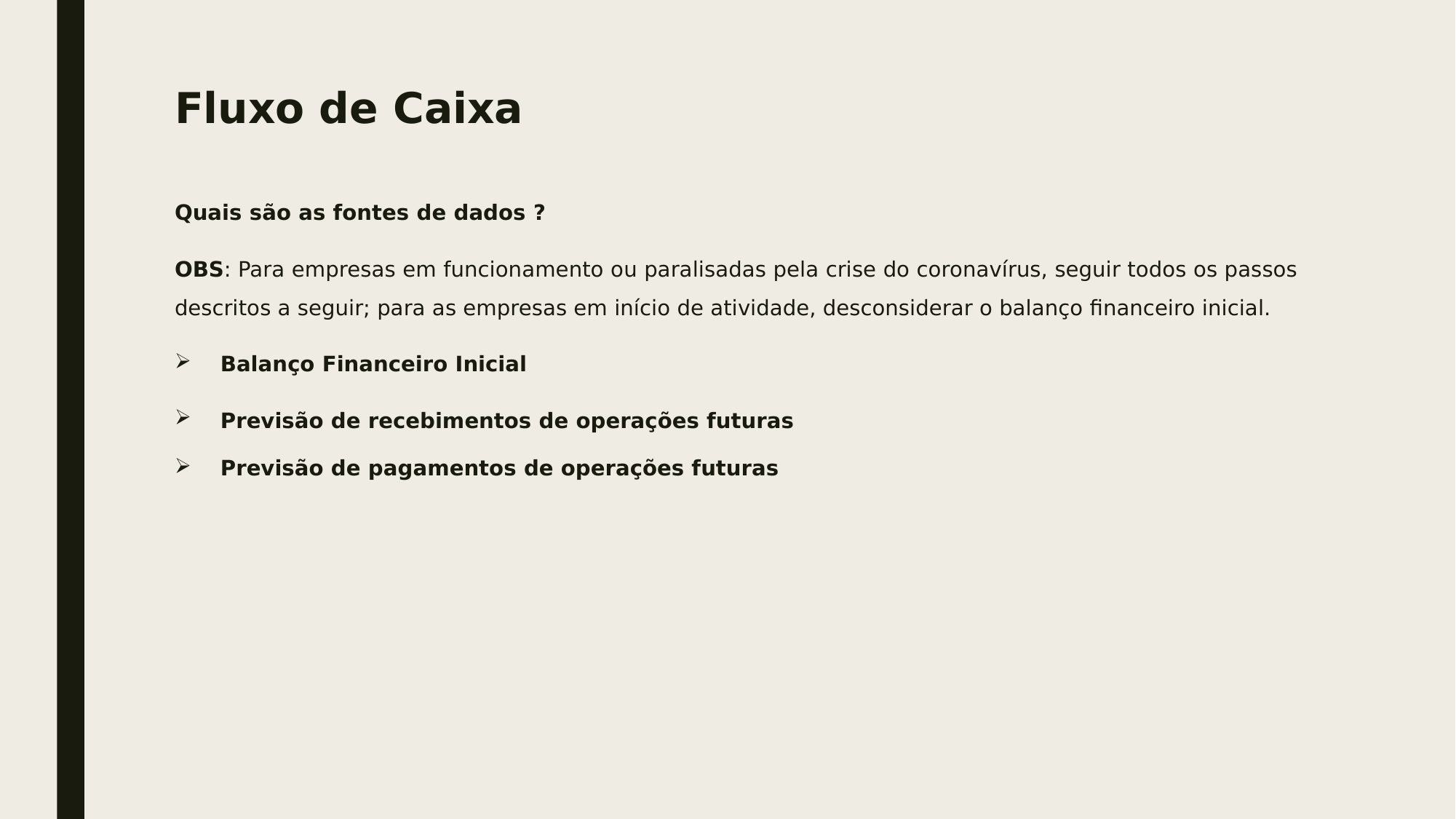

# Fluxo de Caixa
Quais são as fontes de dados ?
OBS: Para empresas em funcionamento ou paralisadas pela crise do coronavírus, seguir todos os passos descritos a seguir; para as empresas em início de atividade, desconsiderar o balanço financeiro inicial.
Balanço Financeiro Inicial
Previsão de recebimentos de operações futuras
Previsão de pagamentos de operações futuras